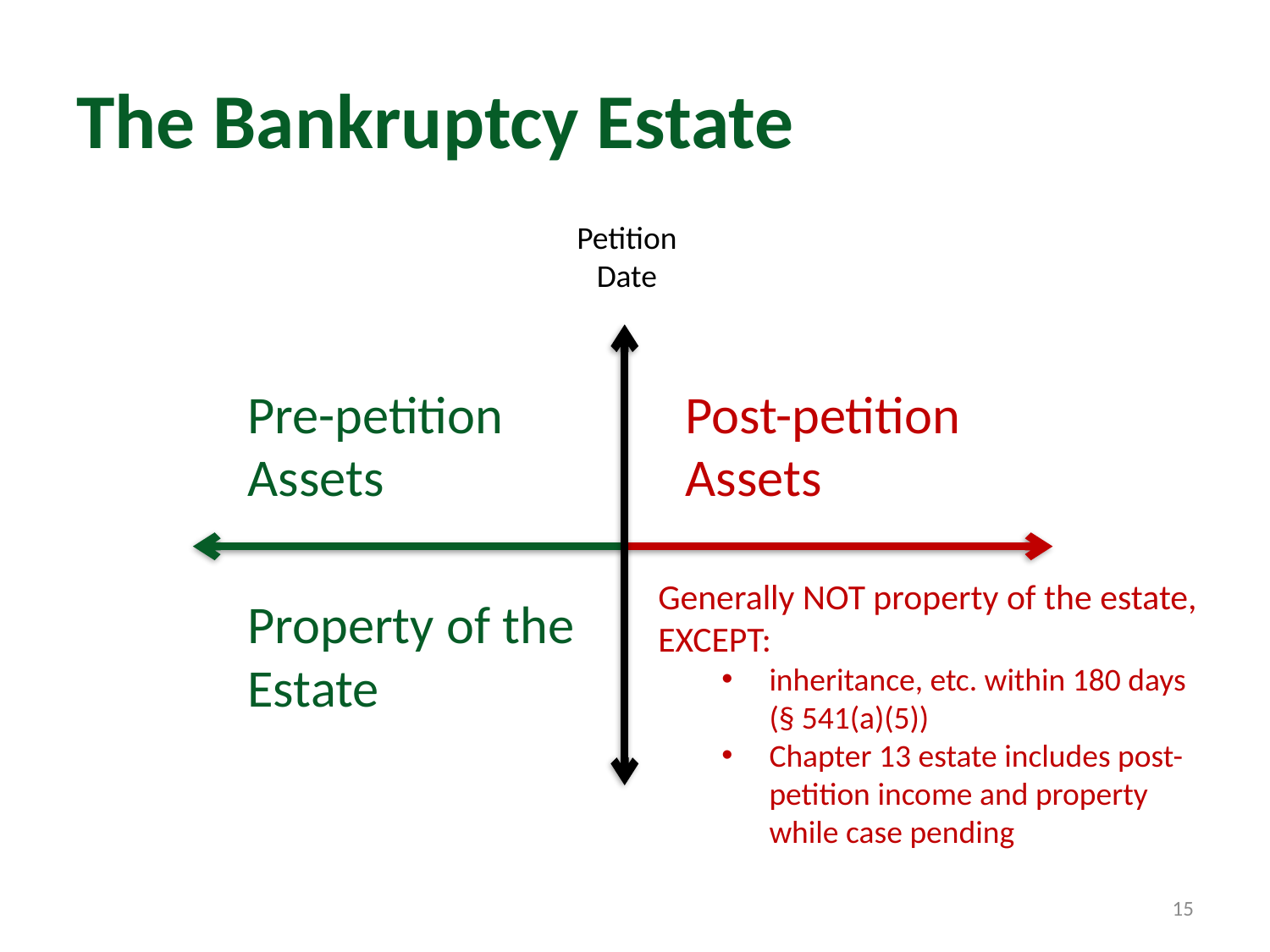

# The Bankruptcy Estate
Petition Date
Pre-petition Assets
Post-petition Assets
Generally NOT property of the estate, EXCEPT:
inheritance, etc. within 180 days (§ 541(a)(5))
Chapter 13 estate includes post-petition income and property while case pending
Property of the Estate
15